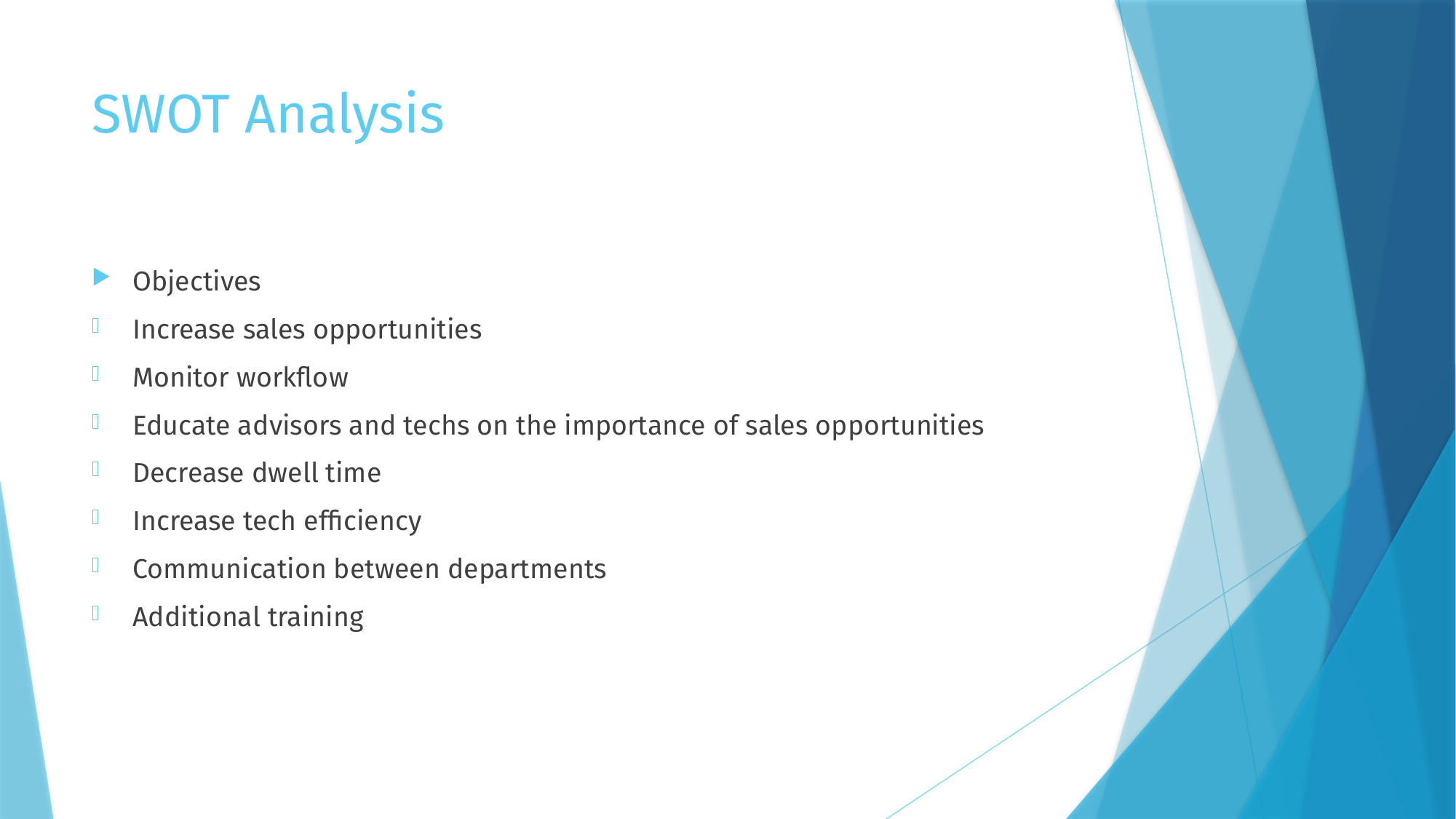

# SWOT Analysis
Objectives
Increase sales opportunities
Monitor workflow
Educate advisors and techs on the importance of sales opportunities
Decrease dwell time
Increase tech efficiency
Communication between departments
Additional training